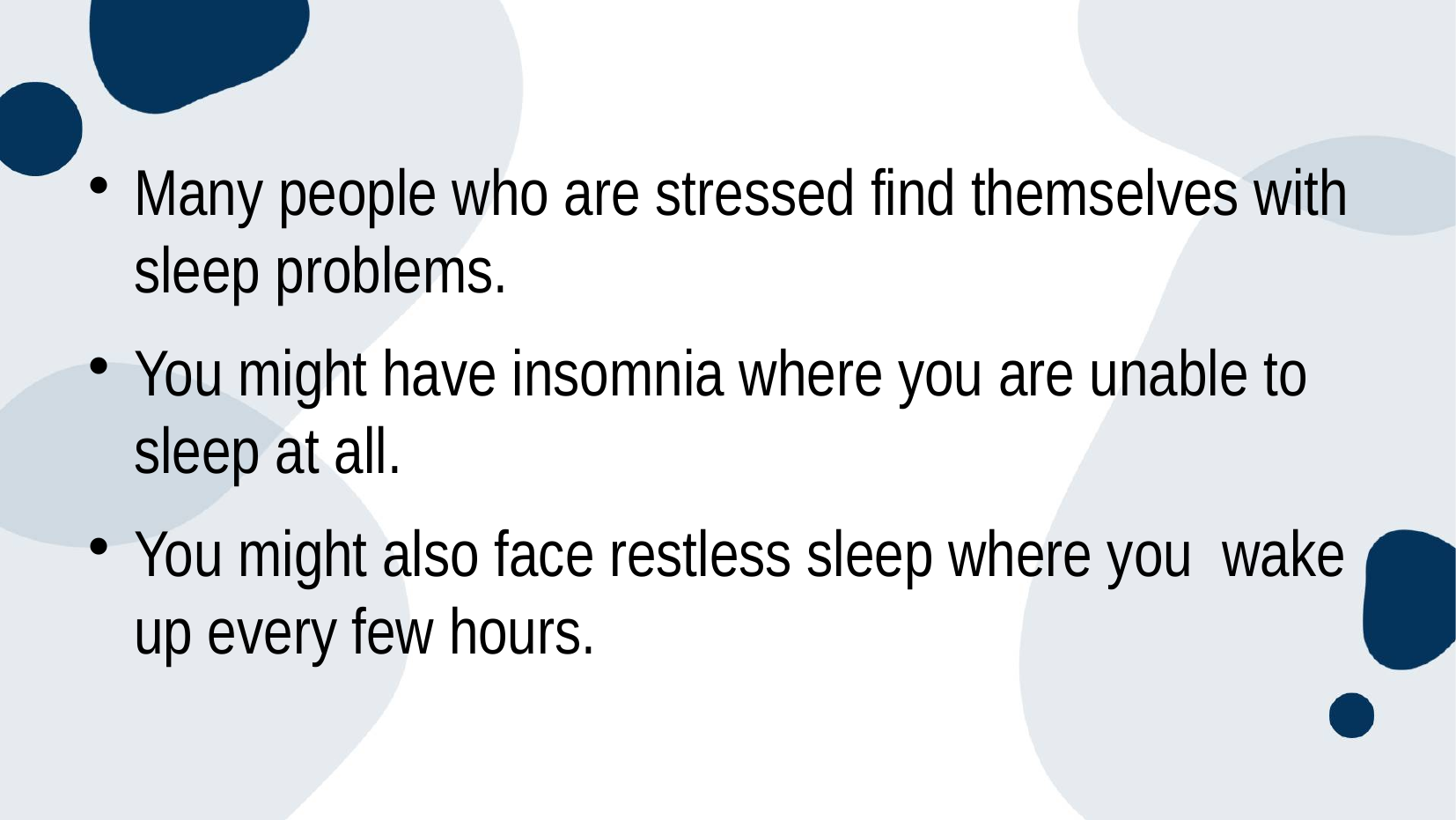

Many people who are stressed find themselves with sleep problems.
You might have insomnia where you are unable to sleep at all.
You might also face restless sleep where you  wake up every few hours.